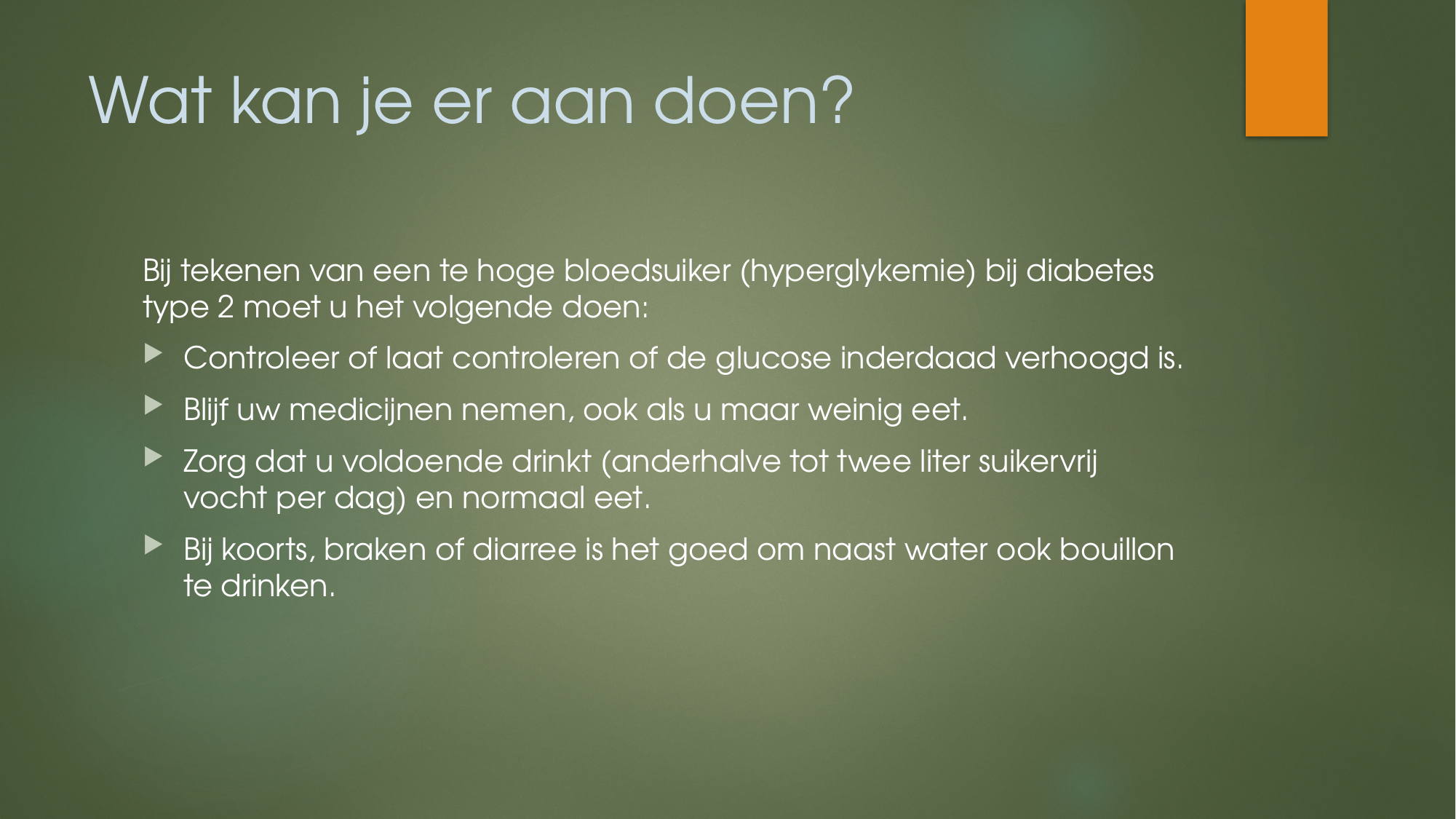

# Wat kan je er aan doen?
Bij tekenen van een te hoge bloedsuiker (hyperglykemie) bij diabetes type 2 moet u het volgende doen:
Controleer of laat controleren of de glucose inderdaad verhoogd is.
Blijf uw medicijnen nemen, ook als u maar weinig eet.
Zorg dat u voldoende drinkt (anderhalve tot twee liter suikervrij vocht per dag) en normaal eet.
Bij koorts, braken of diarree is het goed om naast water ook bouillon te drinken.